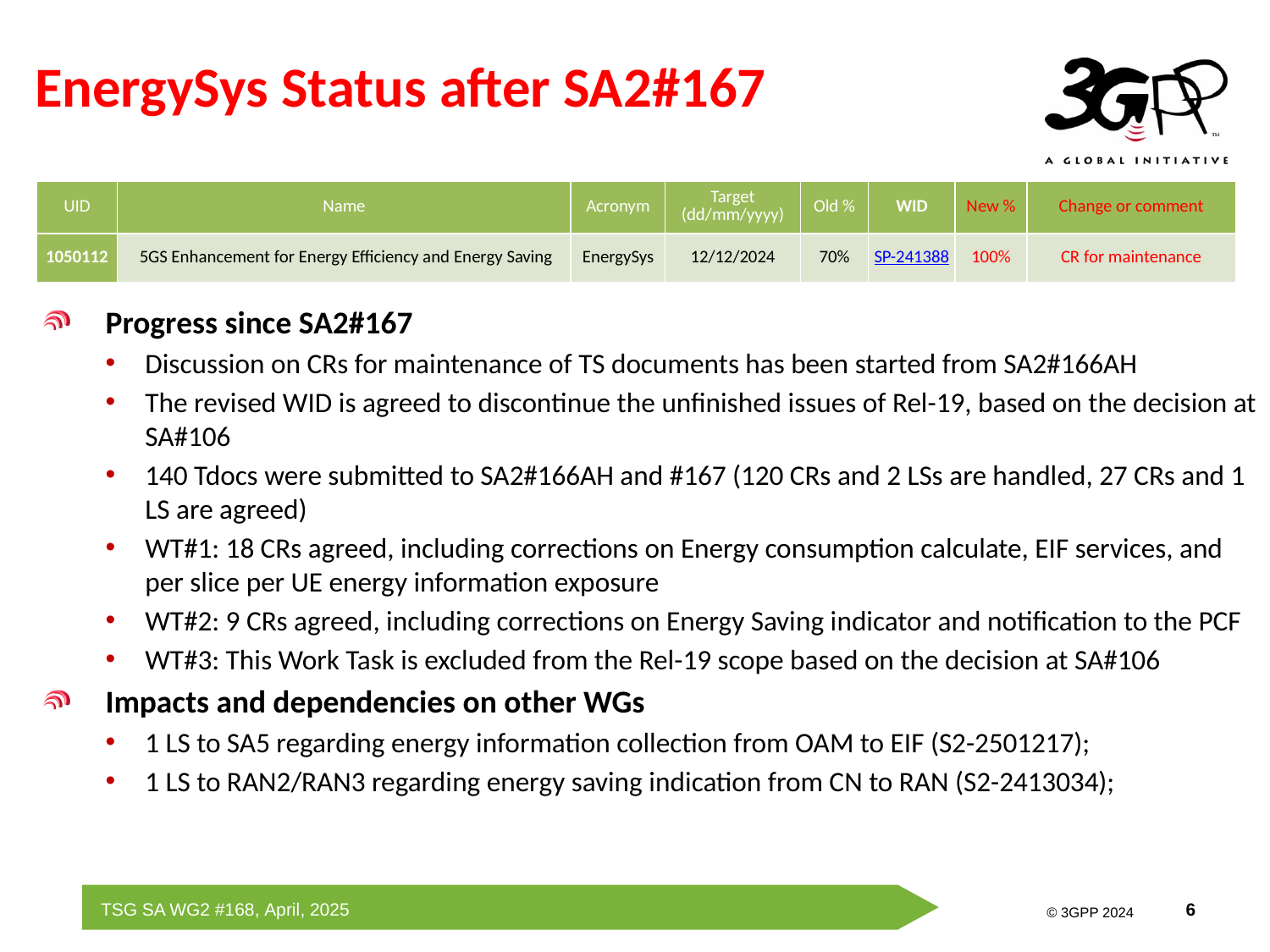

# EnergySys Status after SA2#167
| UID | Name | Acronym | Target (dd/mm/yyyy) | Old % | WID | New % | Change or comment |
| --- | --- | --- | --- | --- | --- | --- | --- |
| 1050112 | 5GS Enhancement for Energy Efficiency and Energy Saving | EnergySys | 12/12/2024 | 70% | SP-241388 | 100% | CR for maintenance |
Progress since SA2#167
Discussion on CRs for maintenance of TS documents has been started from SA2#166AH
The revised WID is agreed to discontinue the unfinished issues of Rel-19, based on the decision at SA#106
140 Tdocs were submitted to SA2#166AH and #167 (120 CRs and 2 LSs are handled, 27 CRs and 1 LS are agreed)
WT#1: 18 CRs agreed, including corrections on Energy consumption calculate, EIF services, and per slice per UE energy information exposure
WT#2: 9 CRs agreed, including corrections on Energy Saving indicator and notification to the PCF
WT#3: This Work Task is excluded from the Rel-19 scope based on the decision at SA#106
Impacts and dependencies on other WGs
1 LS to SA5 regarding energy information collection from OAM to EIF (S2-2501217);
1 LS to RAN2/RAN3 regarding energy saving indication from CN to RAN (S2-2413034);